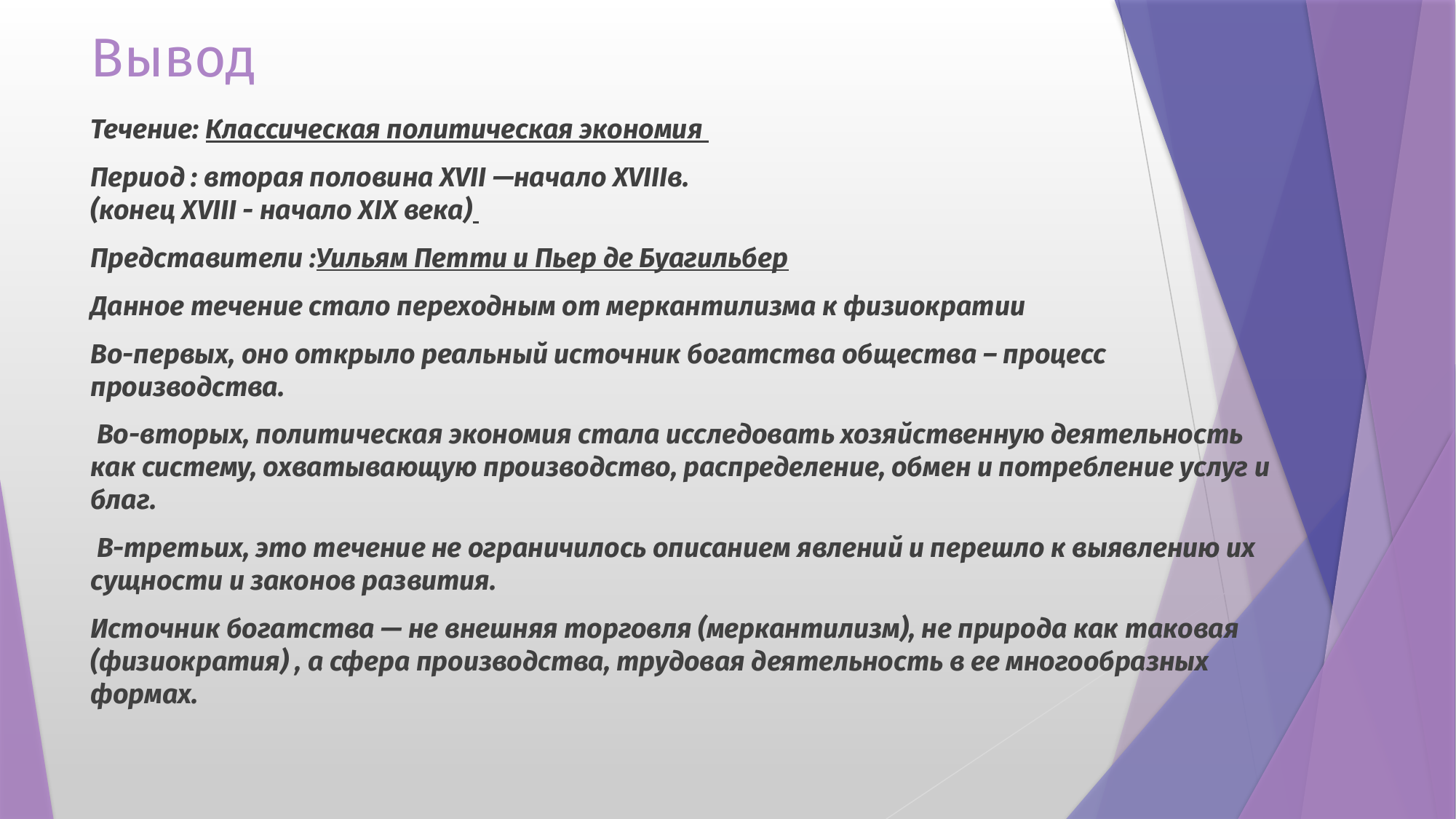

# Вывод
Течение: Классическая политическая экономия
Период : вторая половина XVII —начало XVIIIв.
(конец XVIII - начало XIX века)
Представители :Уильям Петти и Пьер де Буагильбер
Данное течение стало переходным от меркантилизма к физиократии
Во-первых, оно открыло реальный источник богатства общества – процесс производства.
 Во-вторых, политическая экономия стала исследовать хозяйственную деятельность как систему, охватывающую производство, распределение, обмен и потребление услуг и благ.
 В-третьих, это течение не ограничилось описанием явлений и перешло к выявлению их сущности и законов развития.
Источник богатства — не внешняя торговля (меркантилизм), не природа как таковая (физиократия) , а сфера производства, трудовая деятельность в ее многообразных формах.